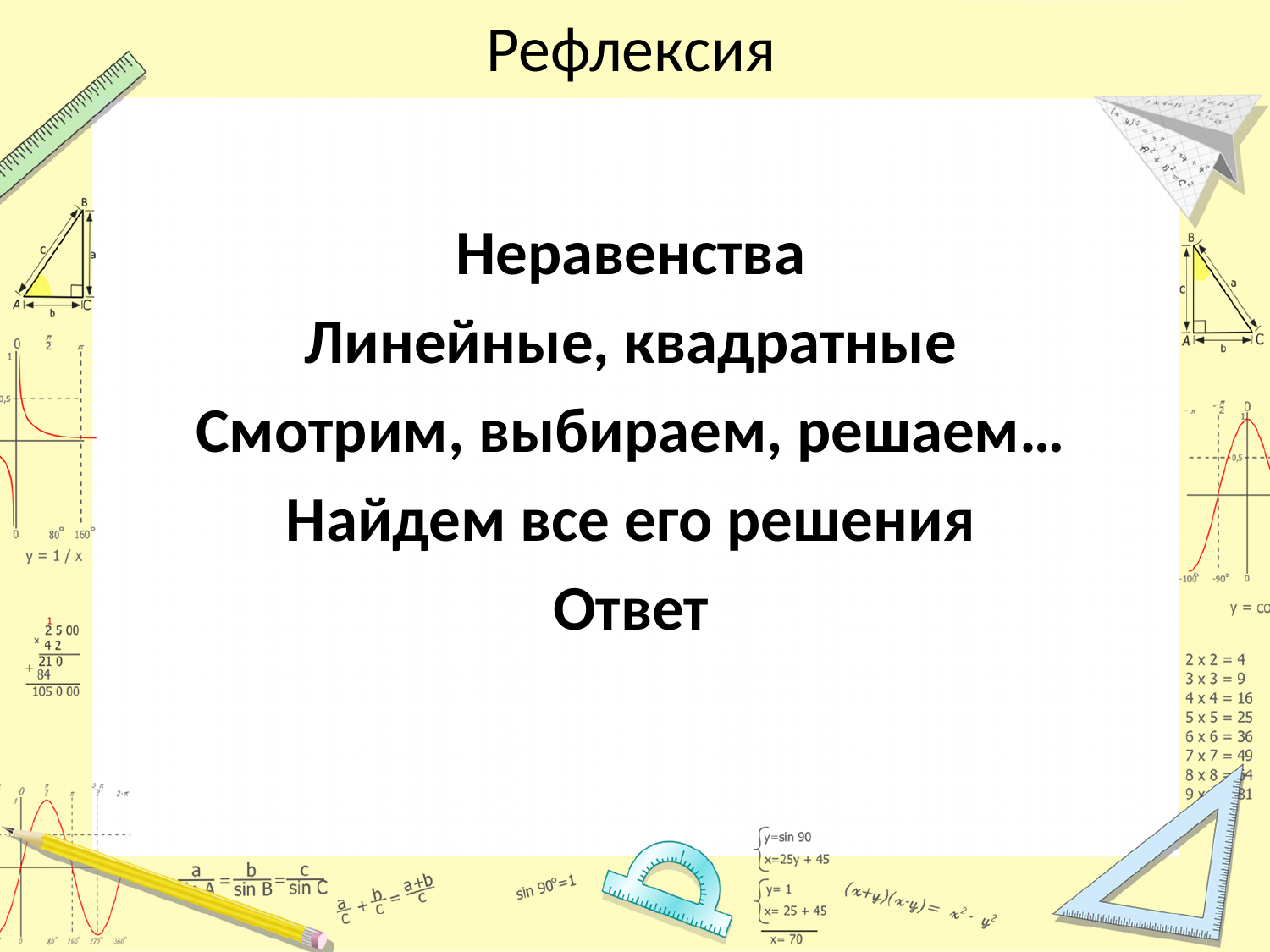

# Рефлексия

Неравенства
Линейные, квадратные
Смотрим, выбираем, решаем…
Найдем все его решения
Ответ